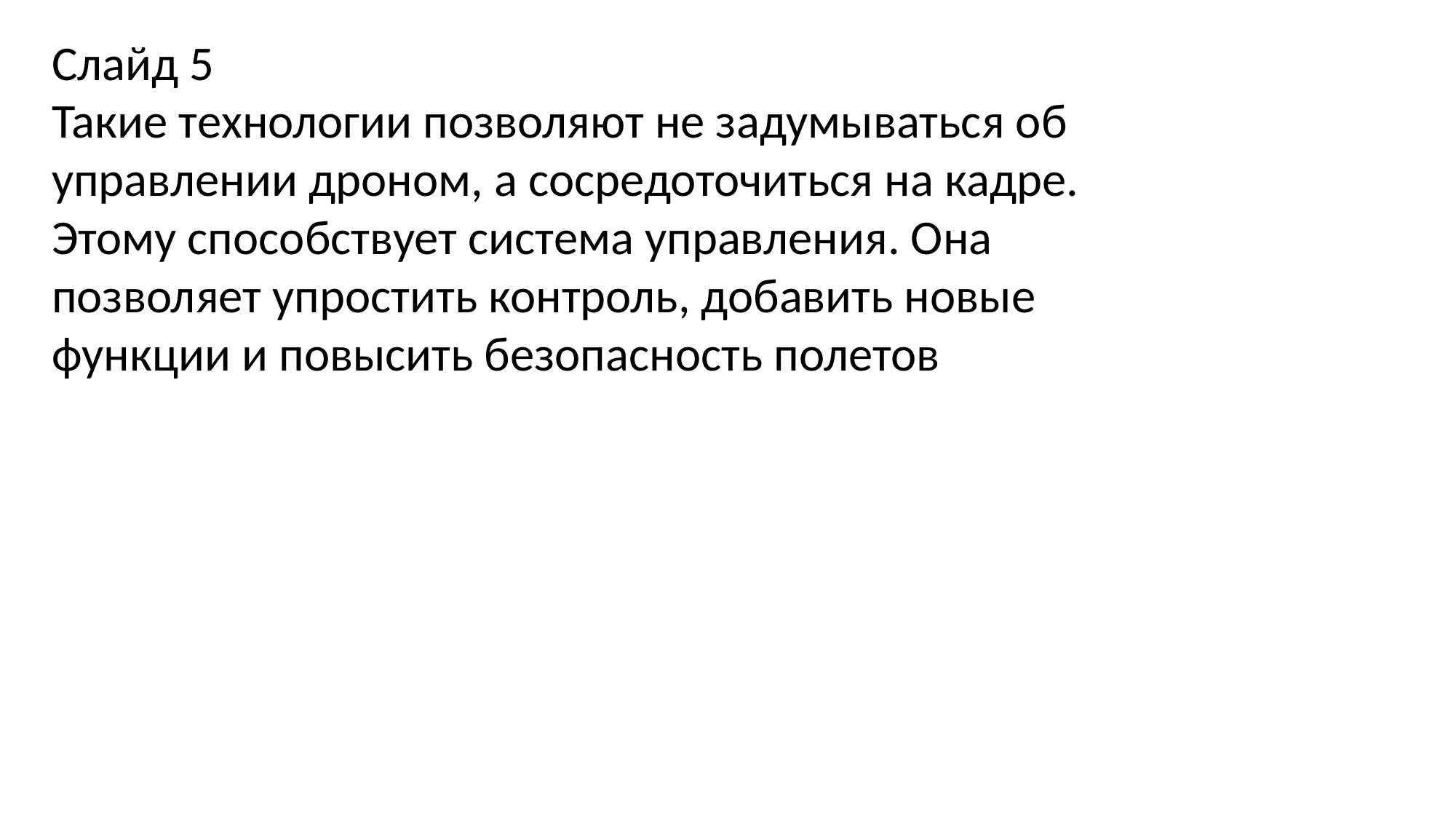

Слайд 5
Такие технологии позволяют не задумываться об управлении дроном, а сосредоточиться на кадре. Этому способствует система управления. Она позволяет упростить контроль, добавить новые функции и повысить безопасность полетов